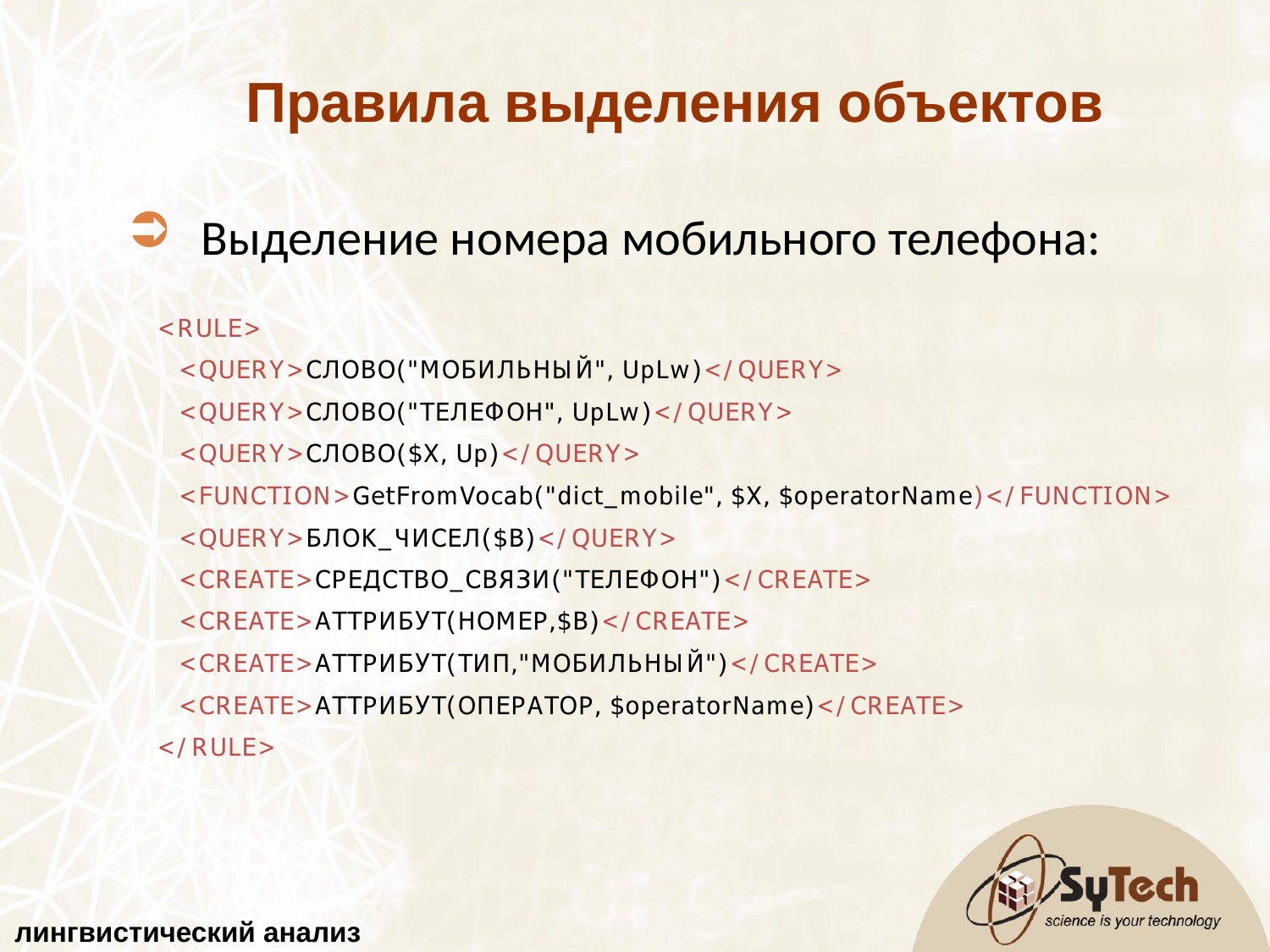

Правила выделения объектов
Выделение номера мобильного телефона:
<RULE>
   <QUERY>СЛОВО("МОБИЛЬНЫЙ", UpLw)</QUERY>
   <QUERY>СЛОВО("ТЕЛЕФОН", UpLw)</QUERY>
   <QUERY>СЛОВО($X, Up)</QUERY>
   <FUNCTION>GetFromVocab("dict_mobile", $X, $operatorName)</FUNCTION>
   <QUERY>БЛОК_ЧИСЕЛ($B)</QUERY>
   <CREATE>СРЕДСТВО_СВЯЗИ("ТЕЛЕФОН")</CREATE>
   <CREATE>АТТРИБУТ(НОМЕР,$B)</CREATE>
   <CREATE>АТТРИБУТ(ТИП,"МОБИЛЬНЫЙ")</CREATE>
   <CREATE>АТТРИБУТ(ОПЕРАТОР, $operatorName)</CREATE>
</RULE>
лингвистический анализ